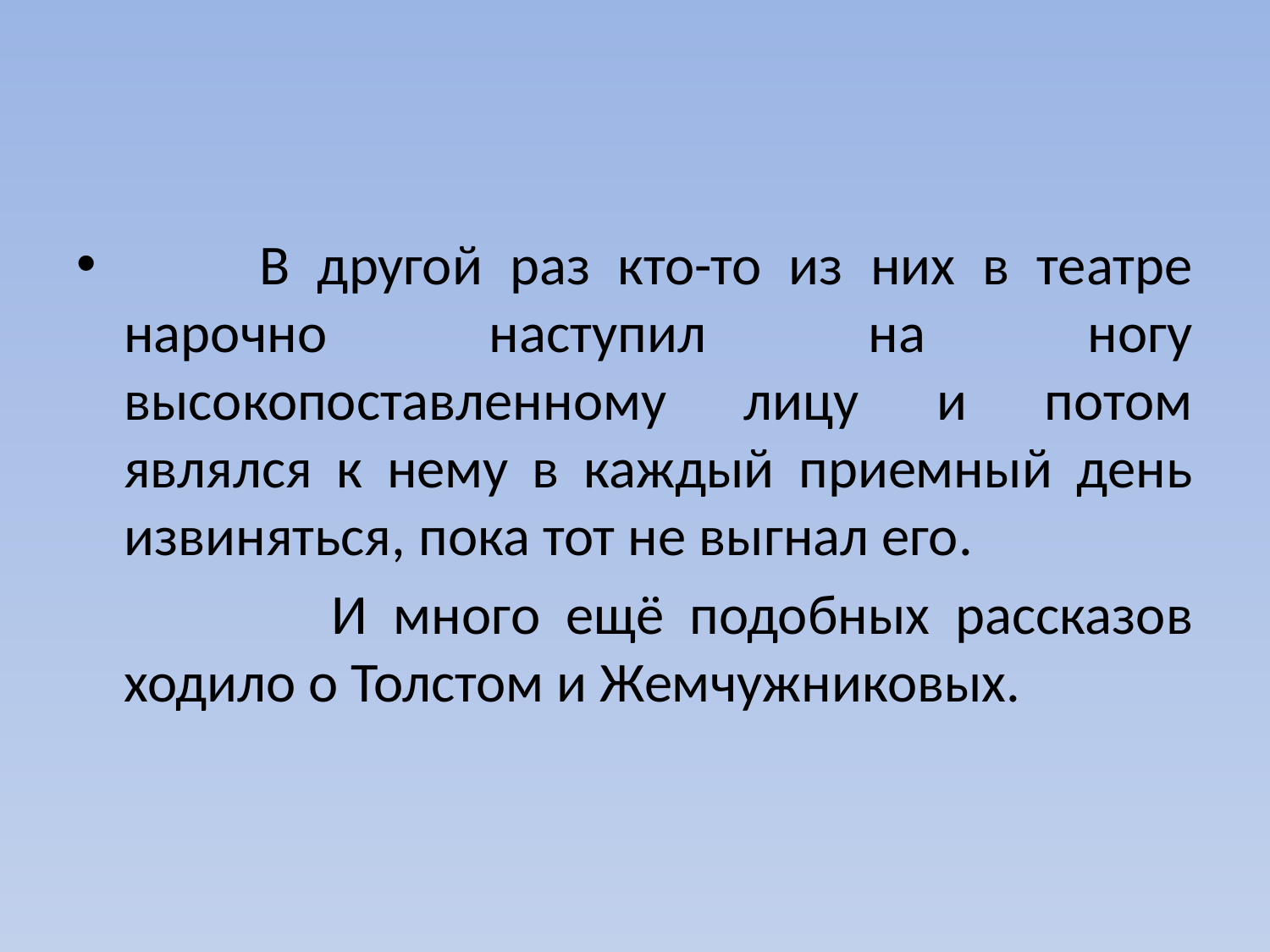

#
     В другой раз кто-то из них в театре нарочно наступил на ногу высокопоставленному лицу и потом являлся к нему в каждый приемный день извиняться, пока тот не выгнал его.
          И много ещё подобных рассказов ходило о Толстом и Жемчужниковых.